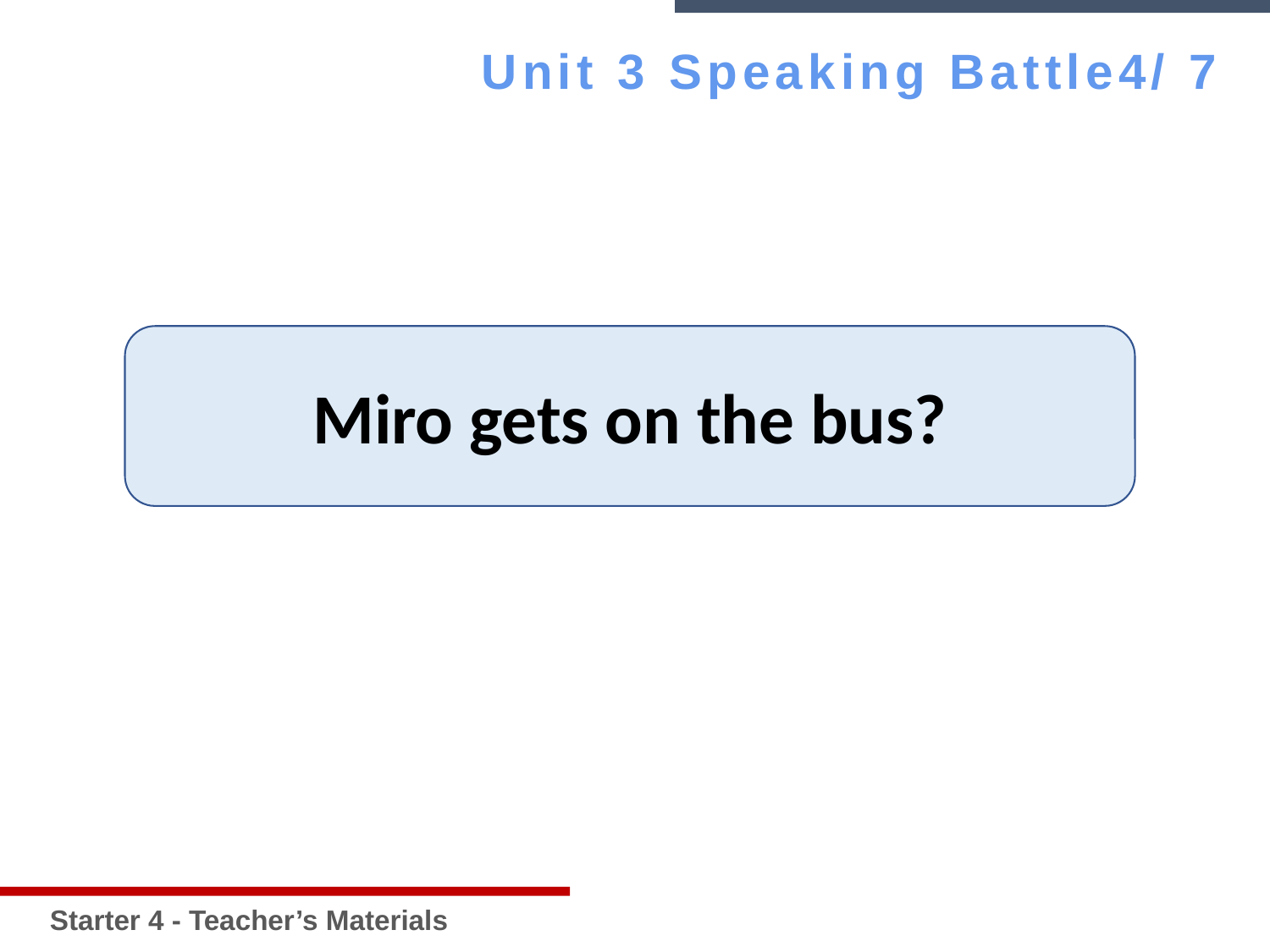

Starter 4 - Teacher’s Materials
Unit 3 Speaking Battle4/ 7
Miro gets on the bus?